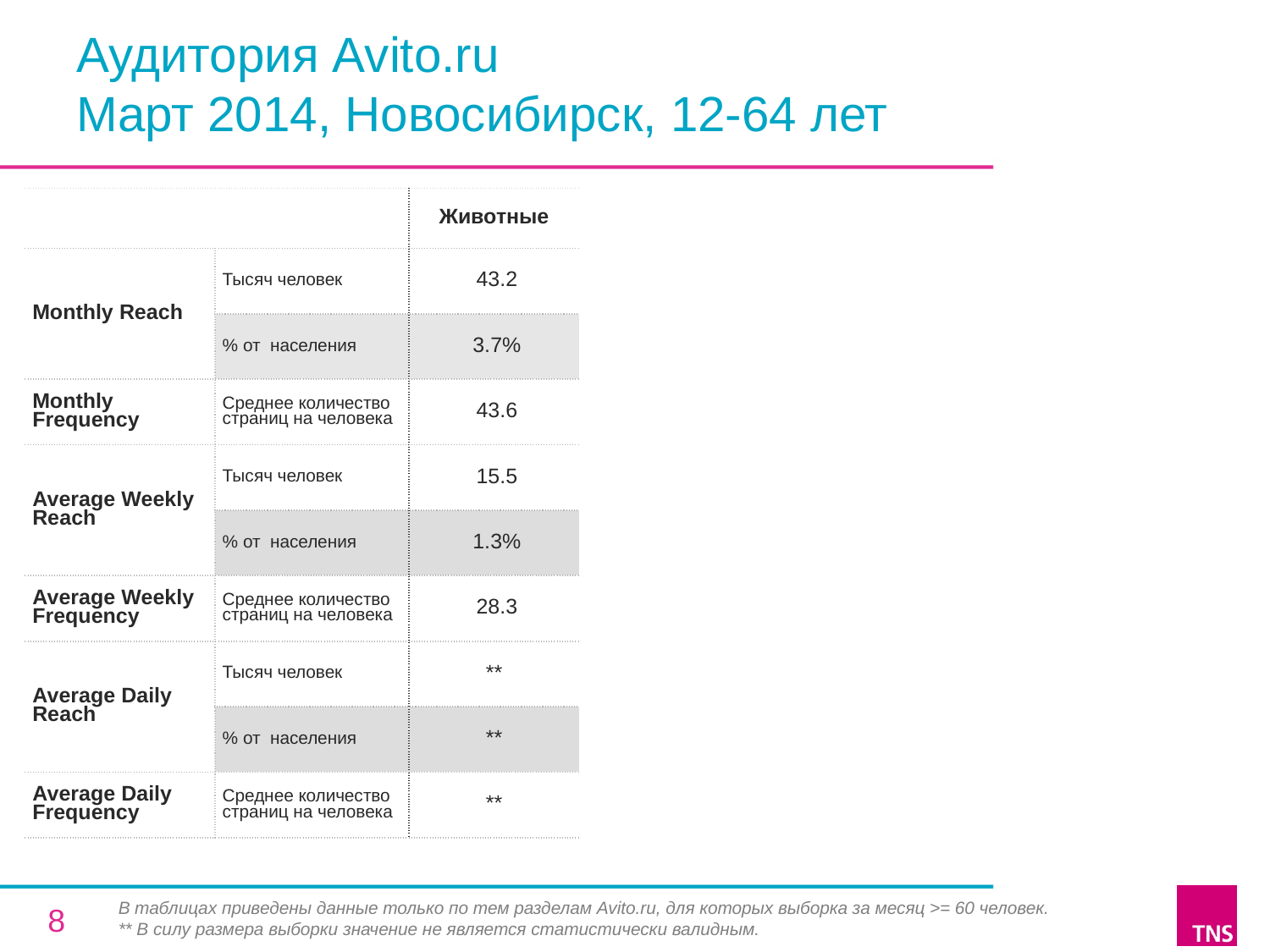

# Аудитория Avito.ru Март 2014, Новосибирск, 12-64 лет
|  |  | Животные |
| --- | --- | --- |
| Monthly Reach | Тысяч человек | 43.2 |
|  | % от населения | 3.7% |
| Monthly Frequency | Среднее количество страниц на человека | 43.6 |
| Average Weekly Reach | Тысяч человек | 15.5 |
|  | % от населения | 1.3% |
| Average Weekly Frequency | Среднее количество страниц на человека | 28.3 |
| Average Daily Reach | Тысяч человек | \*\* |
|  | % от населения | \*\* |
| Average Daily Frequency | Среднее количество страниц на человека | \*\* |
В таблицах приведены данные только по тем разделам Avito.ru, для которых выборка за месяц >= 60 человек.
** В силу размера выборки значение не является статистически валидным.
8